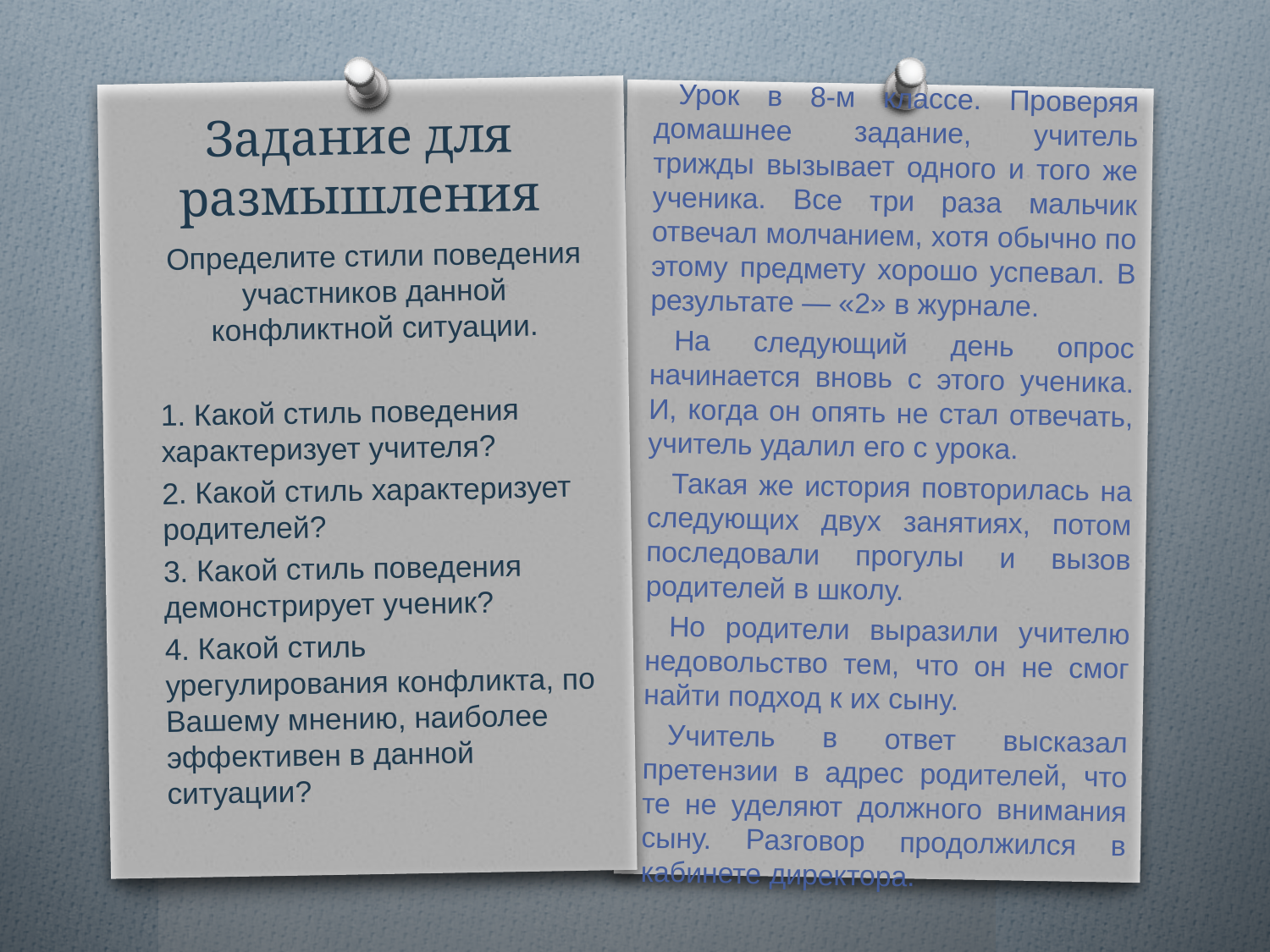

Урок в 8-м классе. Проверяя домашнее задание, учитель трижды вызывает одного и того же ученика. Все три раза мальчик отвечал молчанием, хотя обычно по этому предмету хорошо успевал. В результате — «2» в журнале.
На следующий день опрос начинается вновь с этого ученика. И, когда он опять не стал отвечать, учитель удалил его с урока.
Такая же история повторилась на следующих двух занятиях, потом последовали прогулы и вызов родителей в школу.
Но родители выразили учителю недовольство тем, что он не смог найти подход к их сыну.
Учитель в ответ высказал претензии в адрес родителей, что те не уделяют должного внимания сыну. Разговор продолжился в кабинете директора.
# Задание для размышления
Определите стили поведения участников данной конфликтной ситуации.

1. Какой стиль поведения характеризует учителя?
2. Какой стиль характеризует родителей?
3. Какой стиль поведения демонстрирует ученик?
4. Какой стиль урегулирования конфликта, по Вашему мнению, наиболее эффективен в данной ситуации?